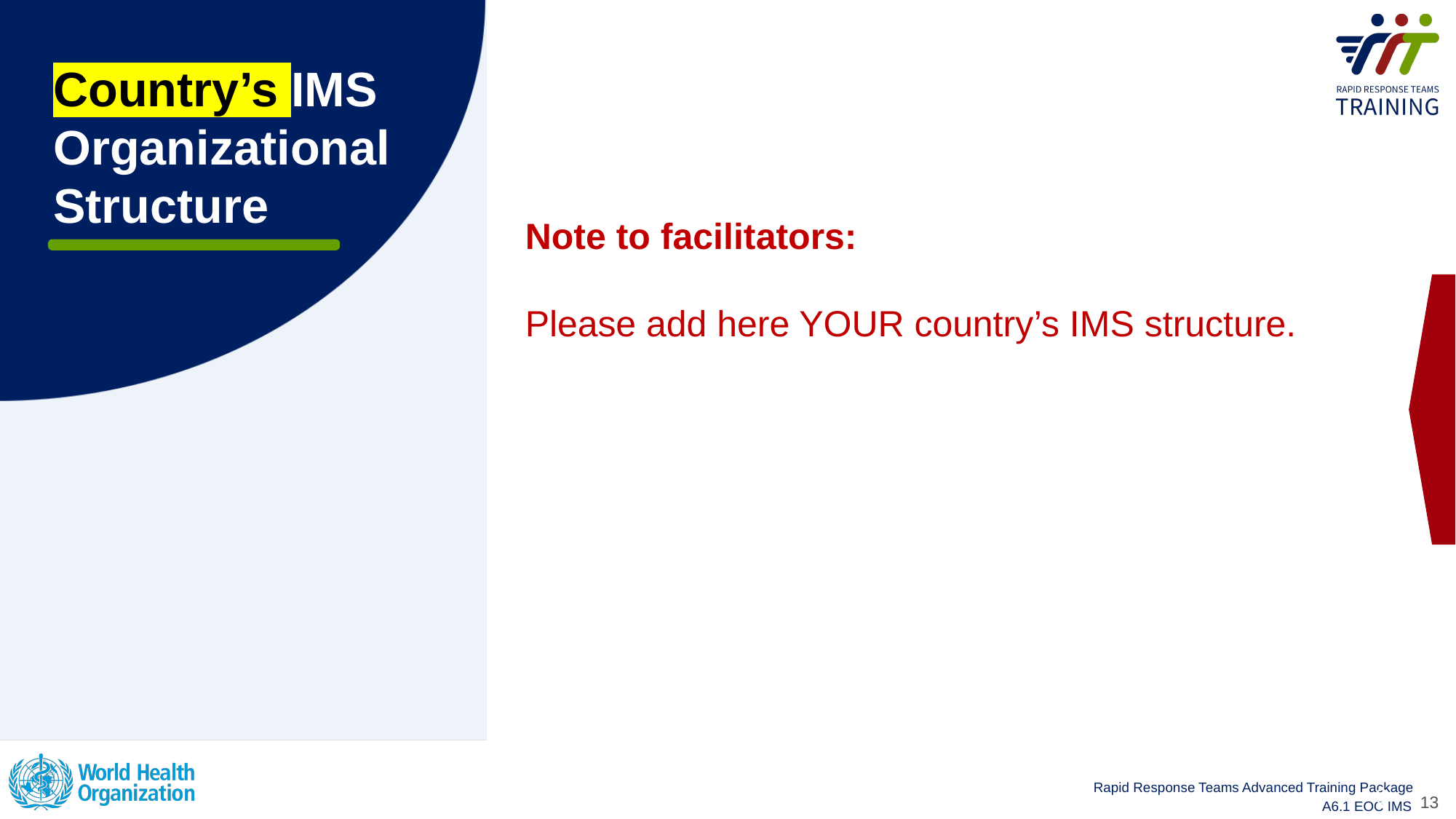

Country’s IMS Organizational Structure

Note to facilitators:

Please add here YOUR country’s IMS structure.

13